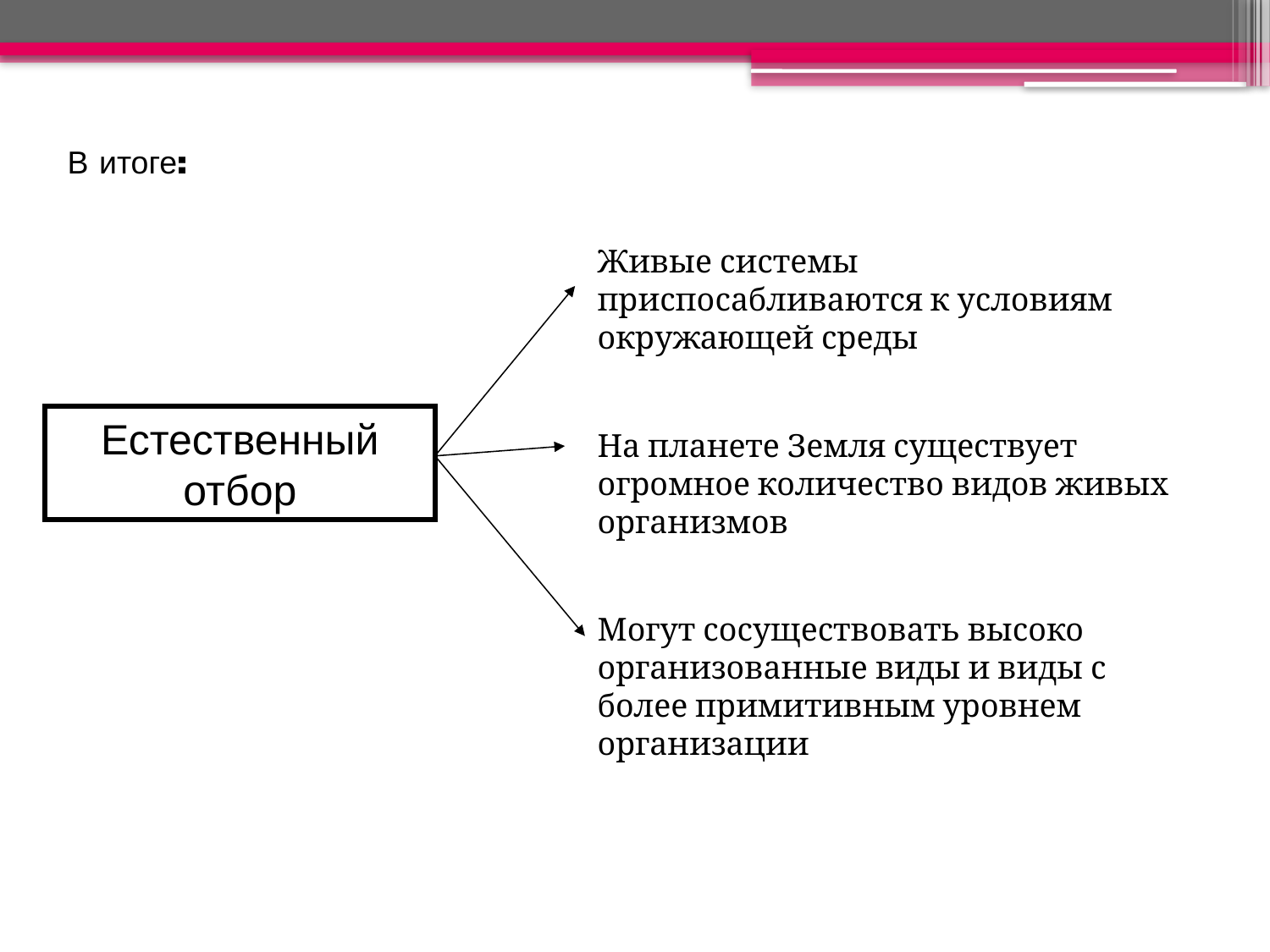

В итоге:
Живые системы приспосабливаются к условиям окружающей среды

На планете Земля существует огромное количество видов живых организмов

Могут сосуществовать высоко организованные виды и виды с более примитивным уровнем организации

Естественный отбор